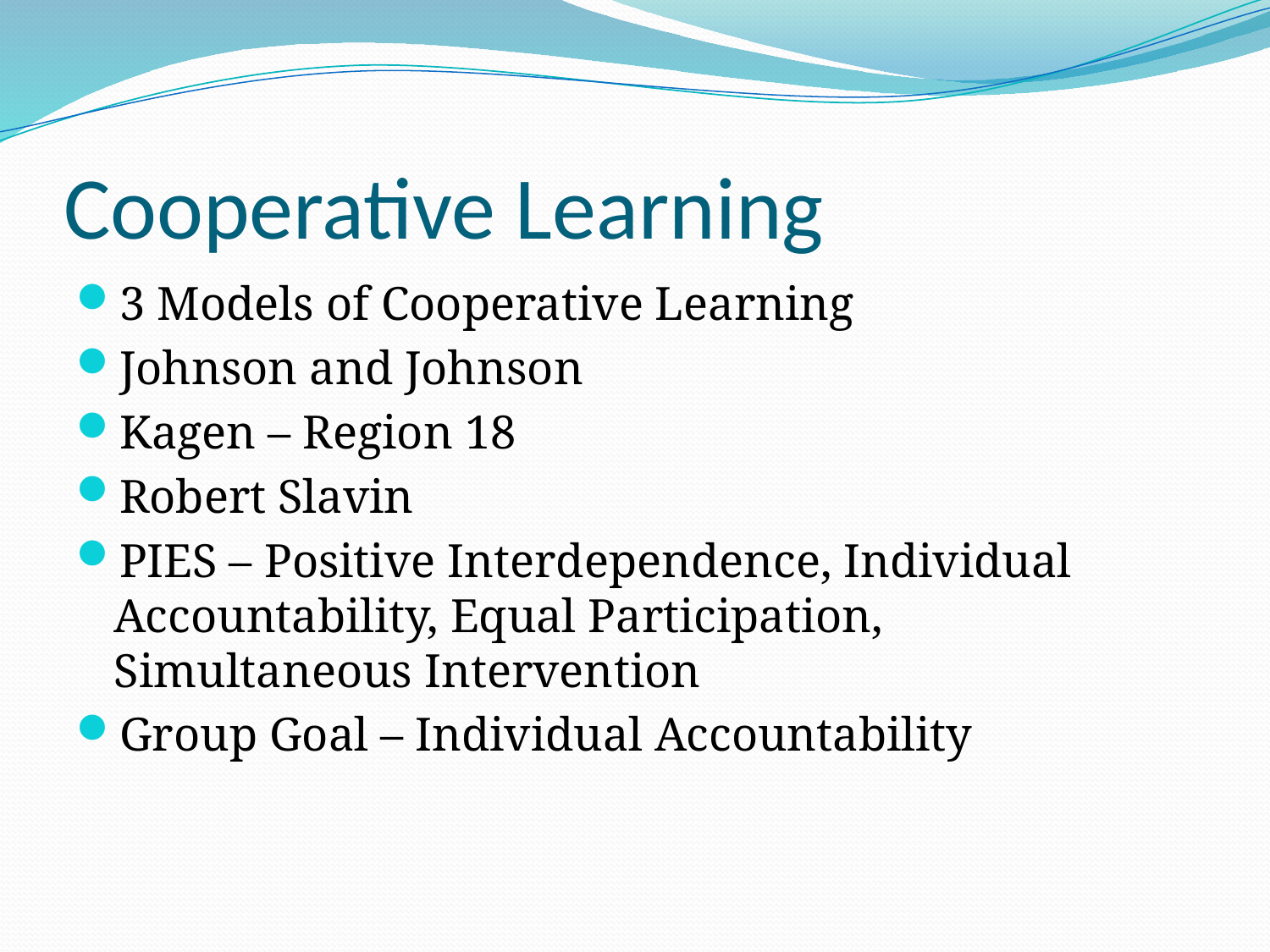

# Cooperative Learning
3 Models of Cooperative Learning
Johnson and Johnson
Kagen – Region 18
Robert Slavin
PIES – Positive Interdependence, Individual Accountability, Equal Participation, Simultaneous Intervention
Group Goal – Individual Accountability